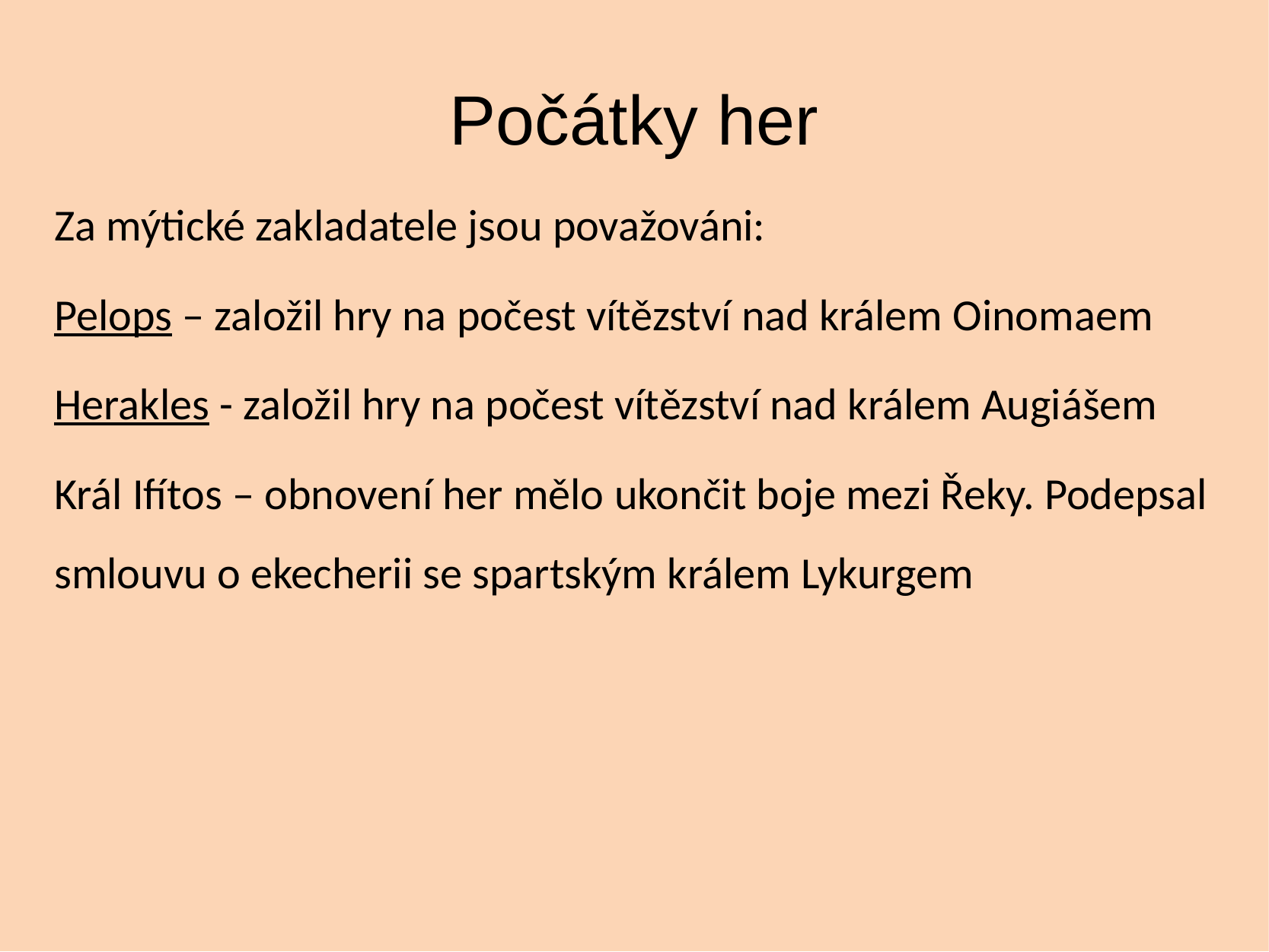

Počátky her
Za mýtické zakladatele jsou považováni:
Pelops – založil hry na počest vítězství nad králem Oinomaem
Herakles - založil hry na počest vítězství nad králem Augiášem
Král Ifítos – obnovení her mělo ukončit boje mezi Řeky. Podepsal smlouvu o ekecherii se spartským králem Lykurgem